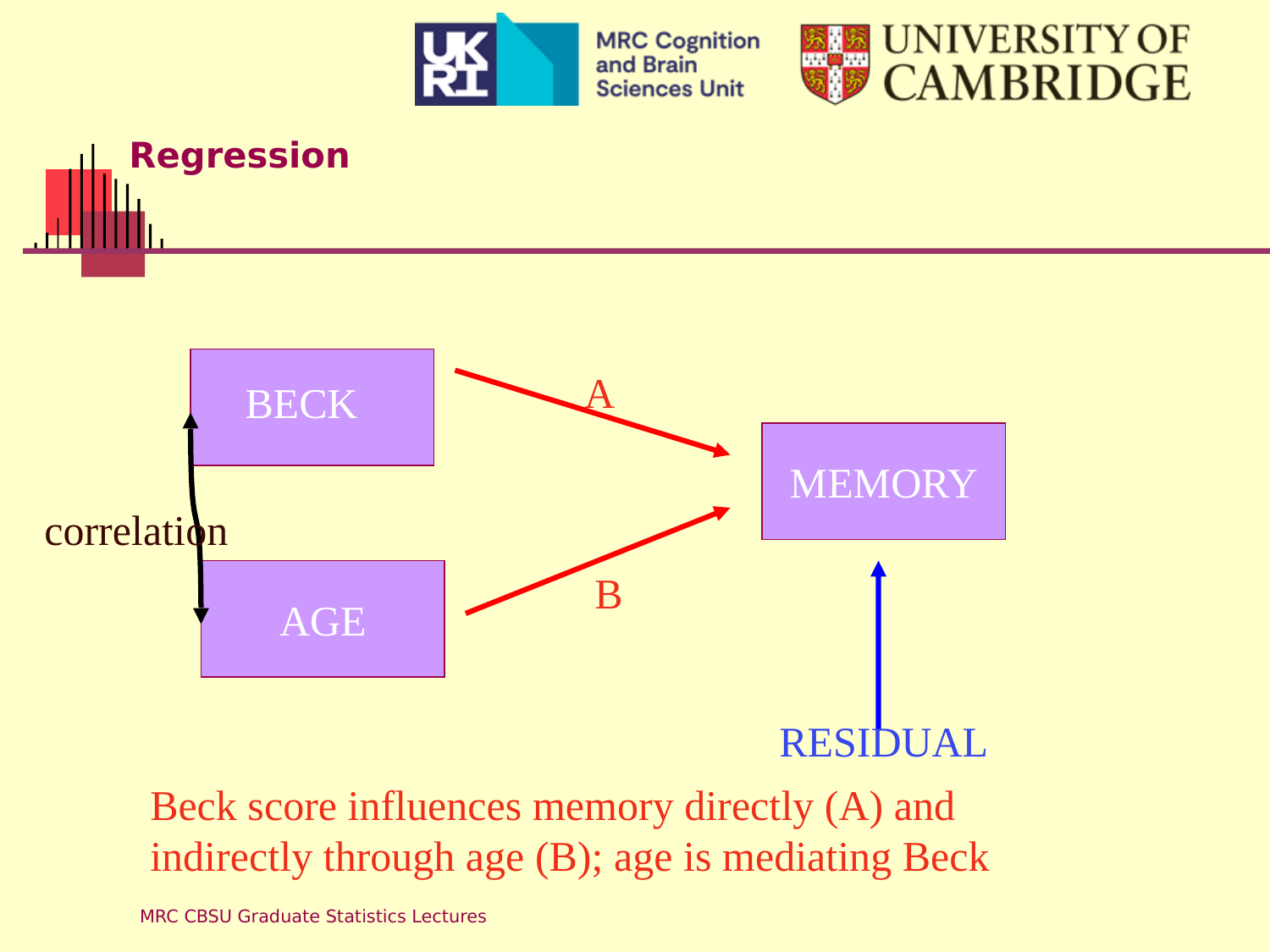

# Regression

A
  BECK

MEMORY
correlation

AGE
B

RESIDUAL
Beck score influences memory directly (A) and indirectly through age (B); age is mediating Beck
MRC CBSU Graduate Statistics Lectures